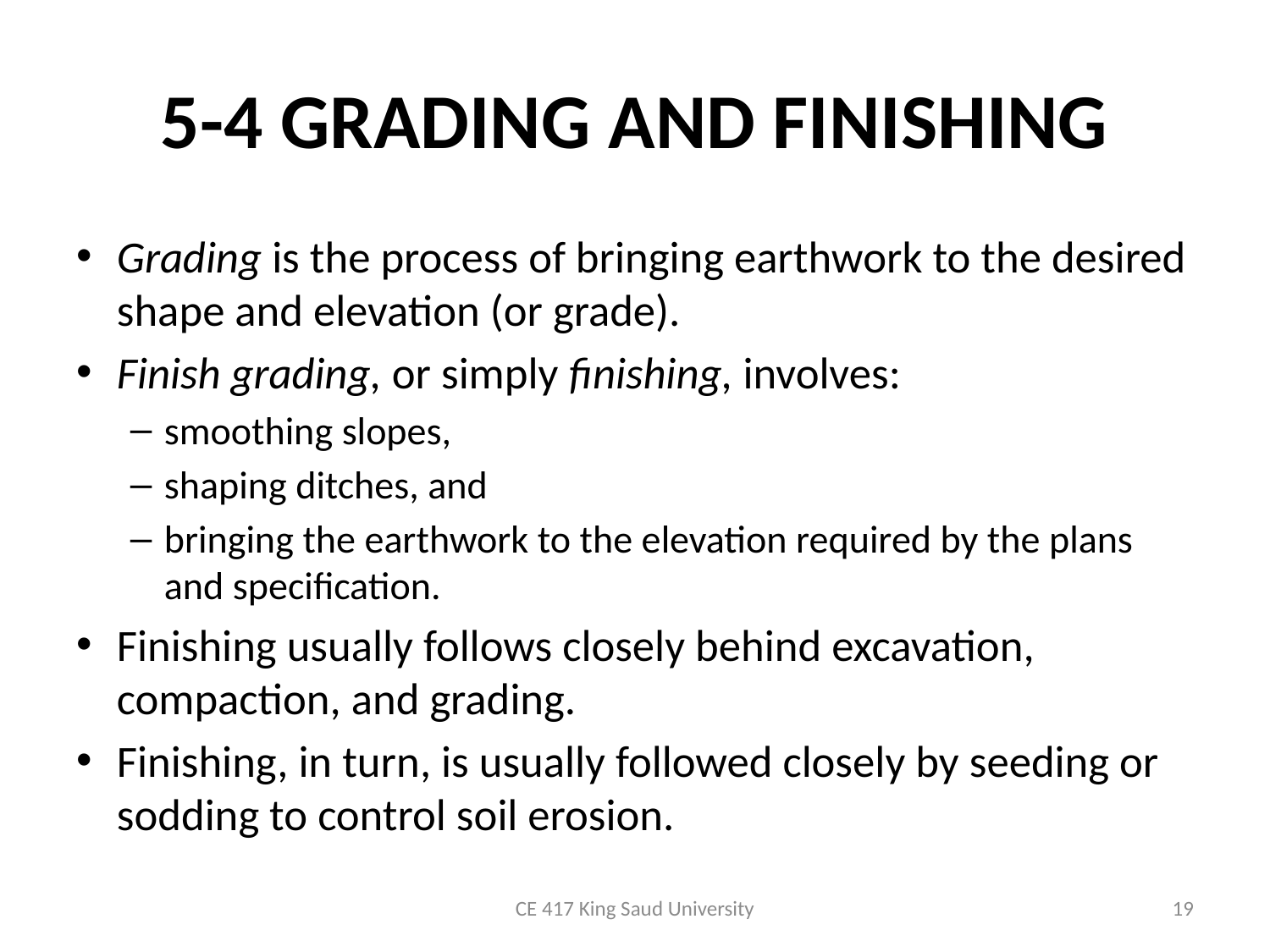

# 5-4 GRADING AND FINISHING
Grading is the process of bringing earthwork to the desired shape and elevation (or grade).
Finish grading, or simply finishing, involves:
smoothing slopes,
shaping ditches, and
bringing the earthwork to the elevation required by the plans and specification.
Finishing usually follows closely behind excavation, compaction, and grading.
Finishing, in turn, is usually followed closely by seeding or sodding to control soil erosion.
CE 417 King Saud University
19